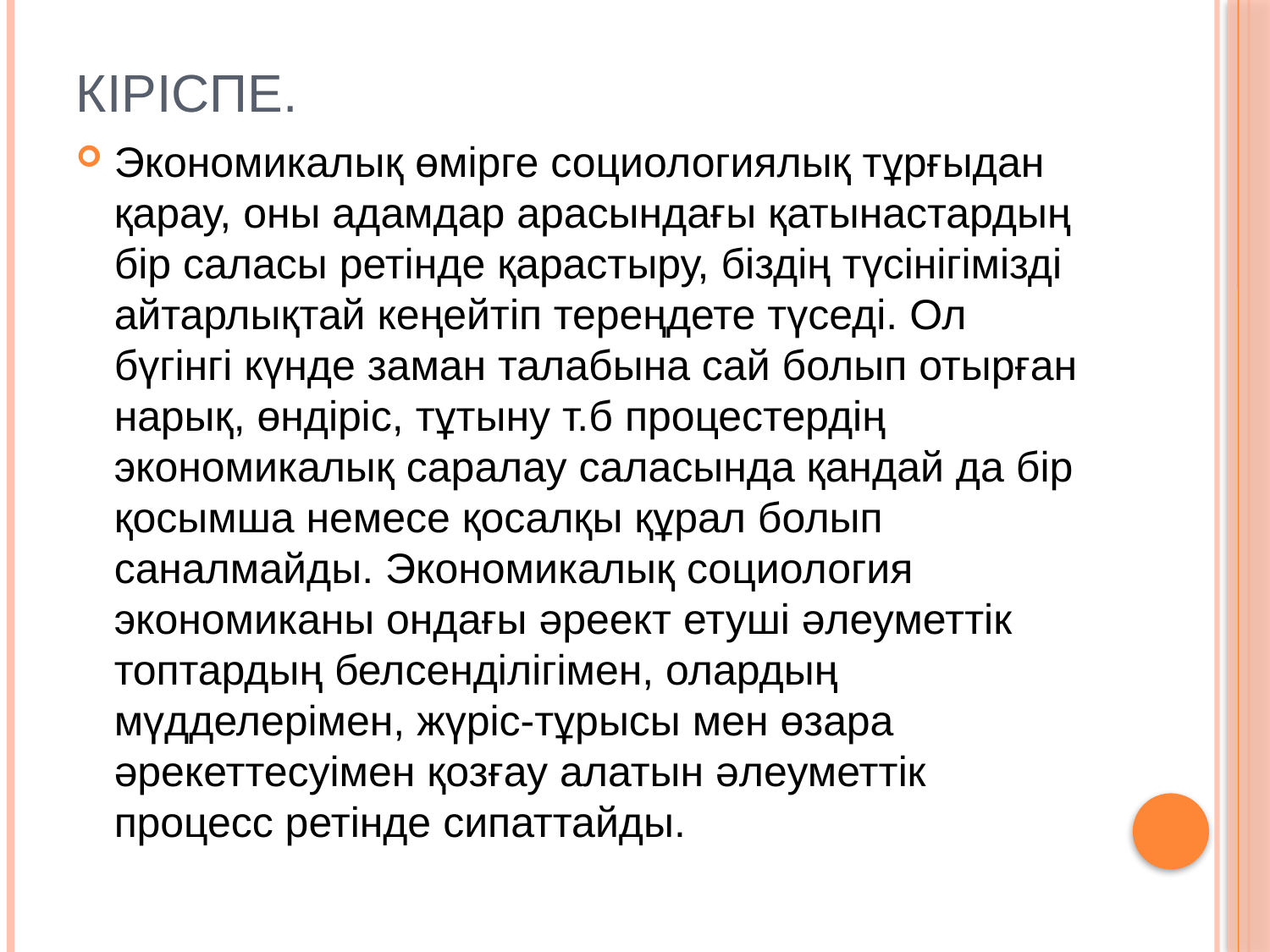

# Кіріспе.
Экономикалық өмірге социологиялық тұрғыдан қарау, оны адамдар арасындағы қатынастардың бір саласы ретінде қарастыру, біздің түсінігімізді айтарлықтай кеңейтіп тереңдете түседі. Ол бүгінгі күнде заман талабына сай болып отырған нарық, өндіріс, тұтыну т.б процестердің экономикалық саралау саласында қандай да бір қосымша немесе қосалқы құрал болып саналмайды. Экономикалық социология экономиканы ондағы әреект етуші әлеуметтік топтардың белсенділігімен, олардың мүдделерімен, жүріс-тұрысы мен өзара әрекеттесуімен қозғау алатын әлеуметтік процесс ретінде сипаттайды.